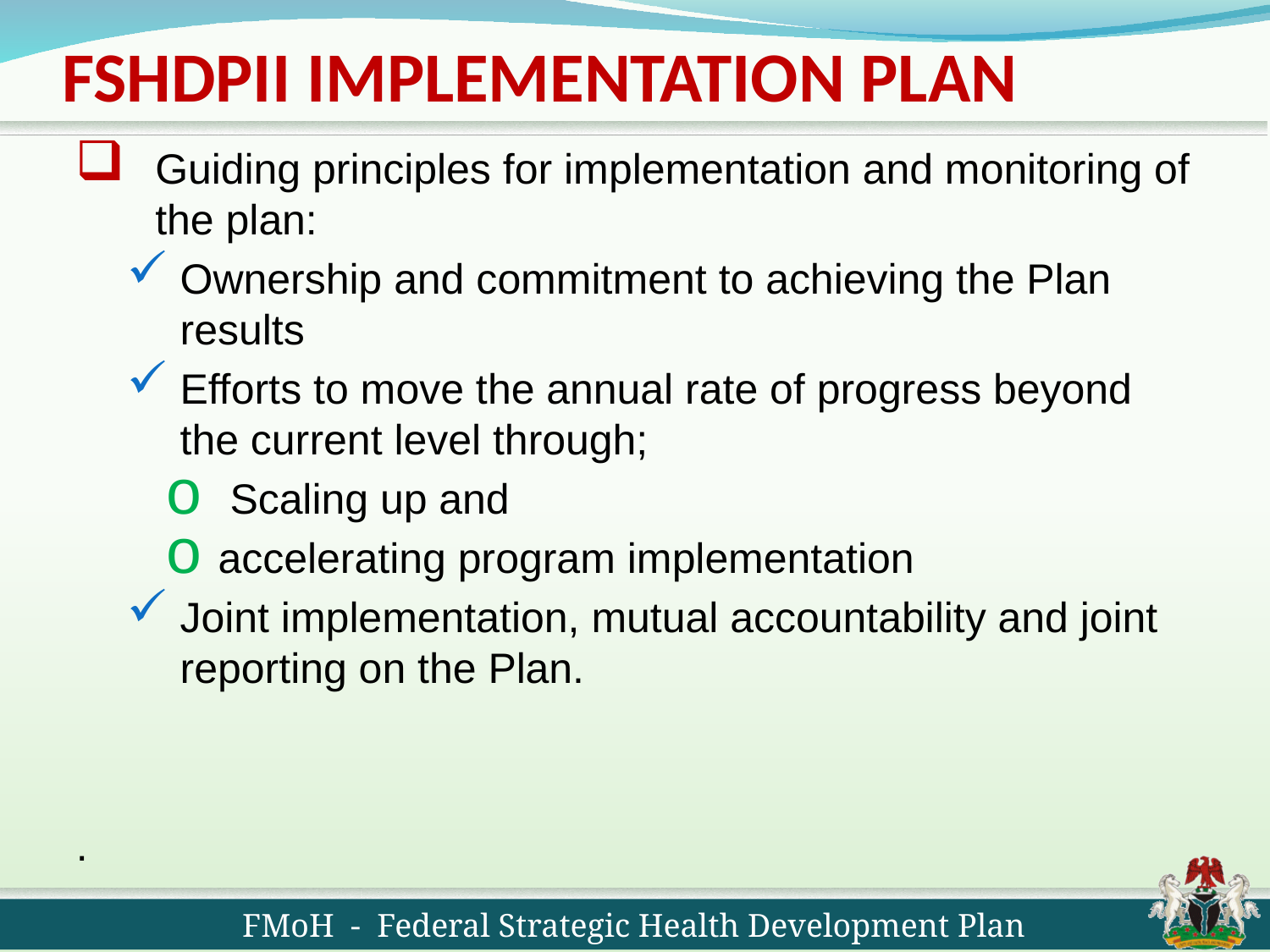

# FSHDPII IMPLEMENTATION PLAN
Guiding principles for implementation and monitoring of the plan:
Ownership and commitment to achieving the Plan results
Efforts to move the annual rate of progress beyond the current level through;
 Scaling up and
accelerating program implementation
Joint implementation, mutual accountability and joint reporting on the Plan.

.